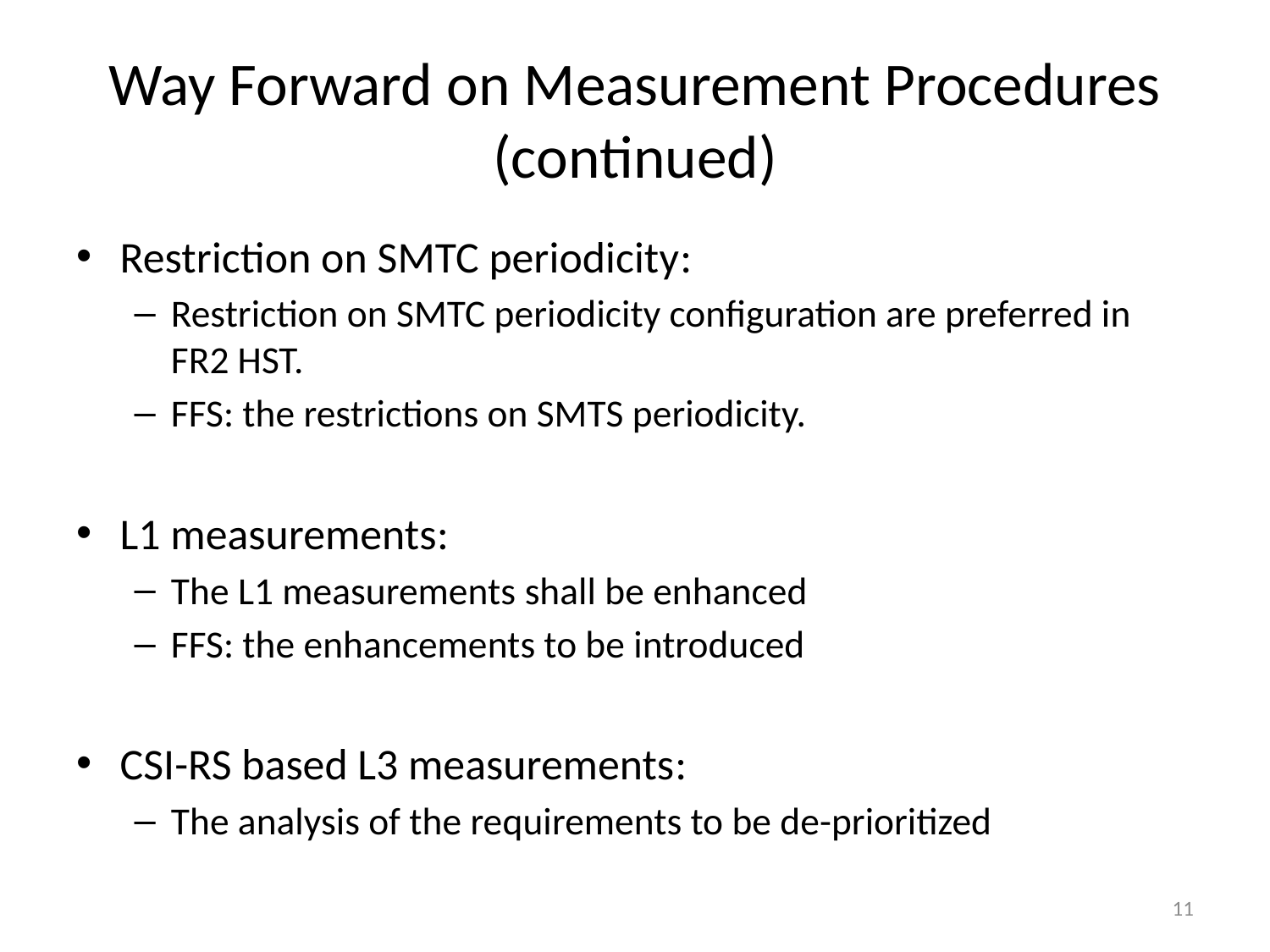

# Way Forward on Measurement Procedures (continued)
Restriction on SMTC periodicity:
Restriction on SMTC periodicity configuration are preferred in FR2 HST.
FFS: the restrictions on SMTS periodicity.

L1 measurements:
The L1 measurements shall be enhanced
FFS: the enhancements to be introduced

CSI-RS based L3 measurements:
The analysis of the requirements to be de-prioritized
11